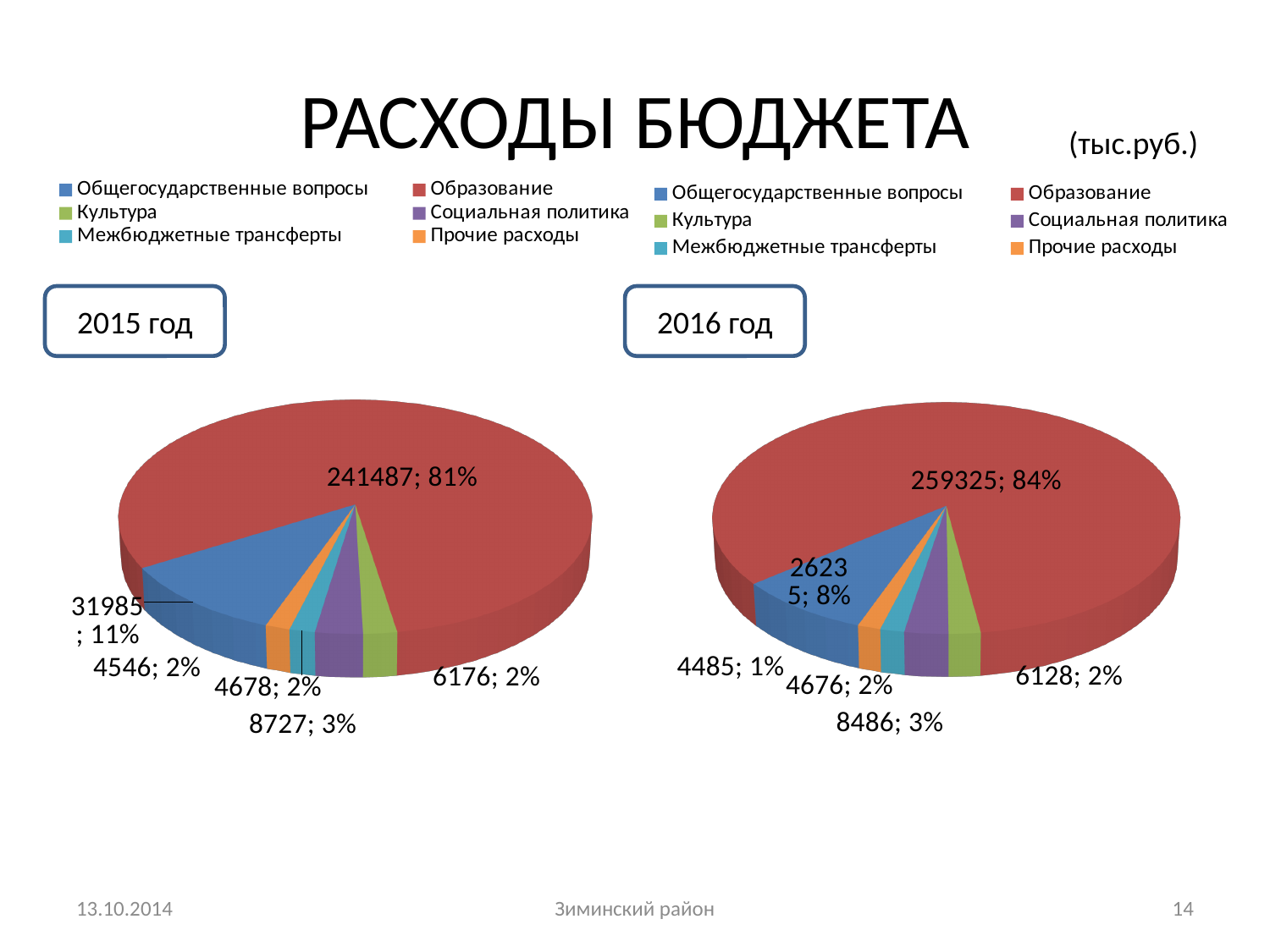

# РАСХОДЫ БЮДЖЕТА
(тыс.руб.)

[unsupported chart]

[unsupported chart]

2015 год
2016 год
13.10.2014
Зиминский район
14